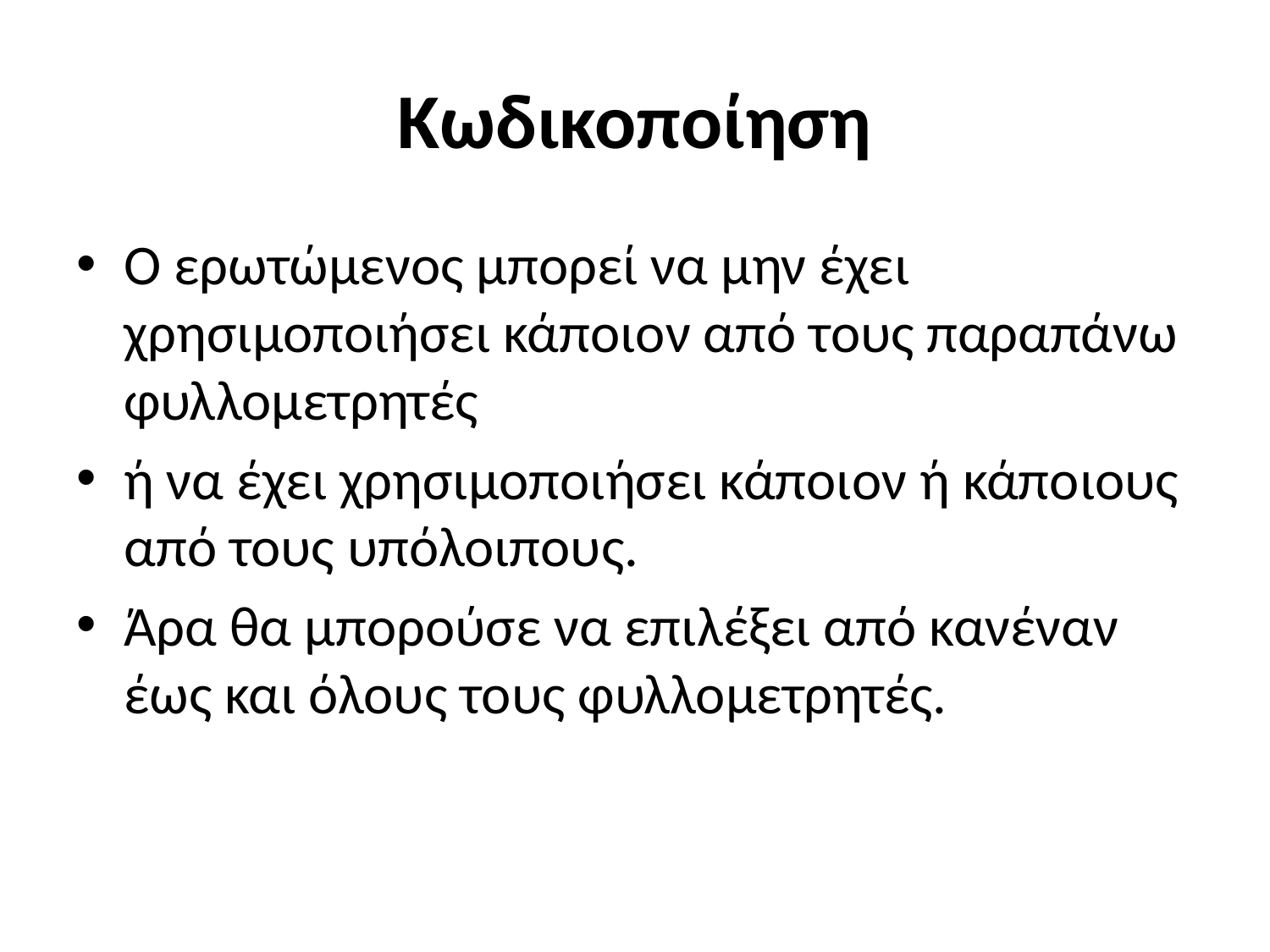

# Κωδικοποίηση
O ερωτώμενος μπορεί να μην έχει χρησιμοποιήσει κάποιον από τους παραπάνω φυλλομετρητές
ή να έχει χρησιμοποιήσει κάποιον ή κάποιους από τους υπόλοιπους.
Άρα θα μπορούσε να επιλέξει από κανέναν έως και όλους τους φυλλομετρητές.